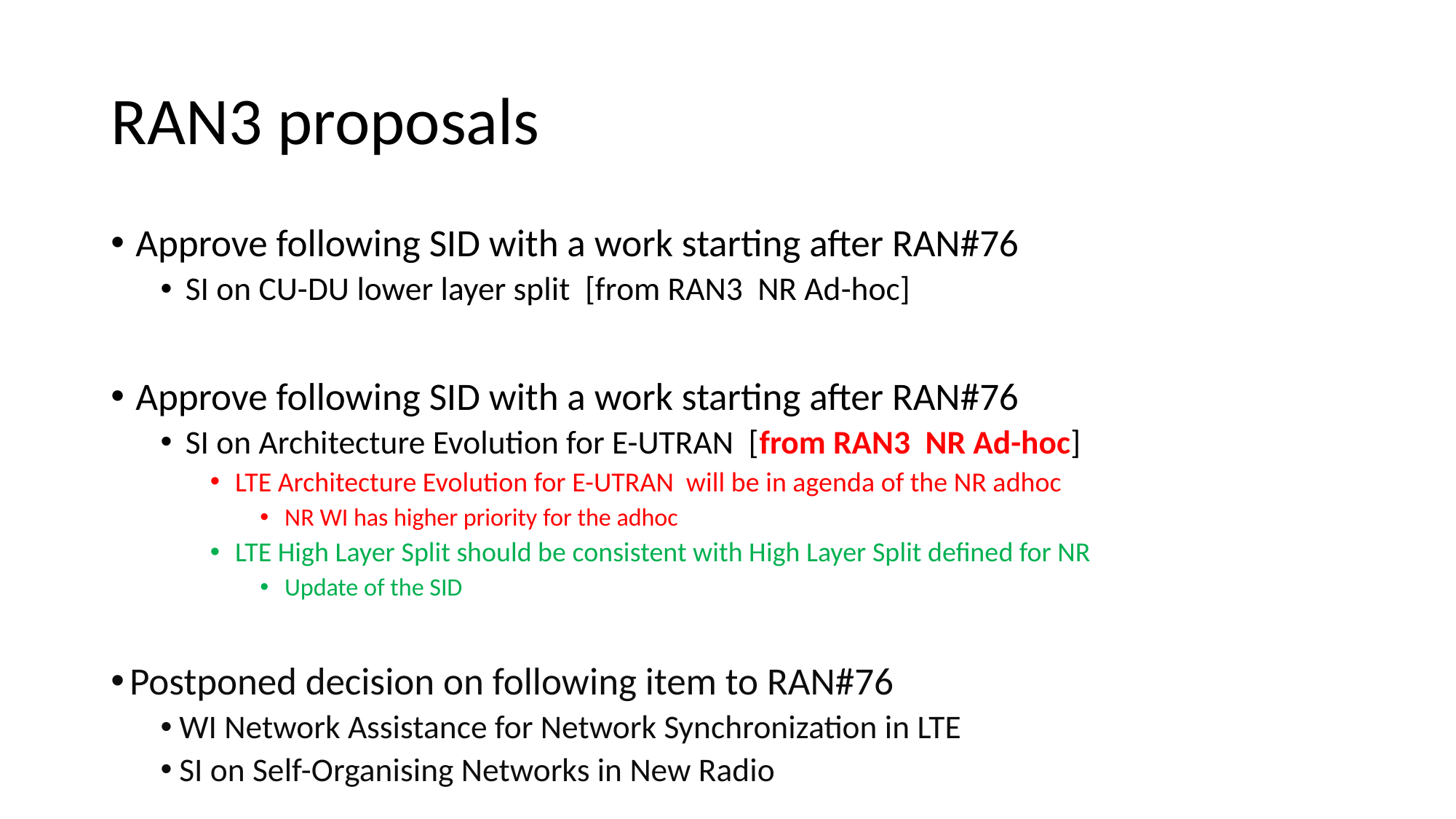

# RAN3 proposals
Approve following SID with a work starting after RAN#76
SI on CU-DU lower layer split  [from RAN3  NR Ad-hoc]

Approve following SID with a work starting after RAN#76
SI on Architecture Evolution for E-UTRAN  [from RAN3  NR Ad-hoc]
LTE Architecture Evolution for E-UTRAN  will be in agenda of the NR adhoc
NR WI has higher priority for the adhoc
LTE High Layer Split should be consistent with High Layer Split defined for NR
Update of the SID

Postponed decision on following item to RAN#76
WI Network Assistance for Network Synchronization in LTE
SI on Self-Organising Networks in New Radio